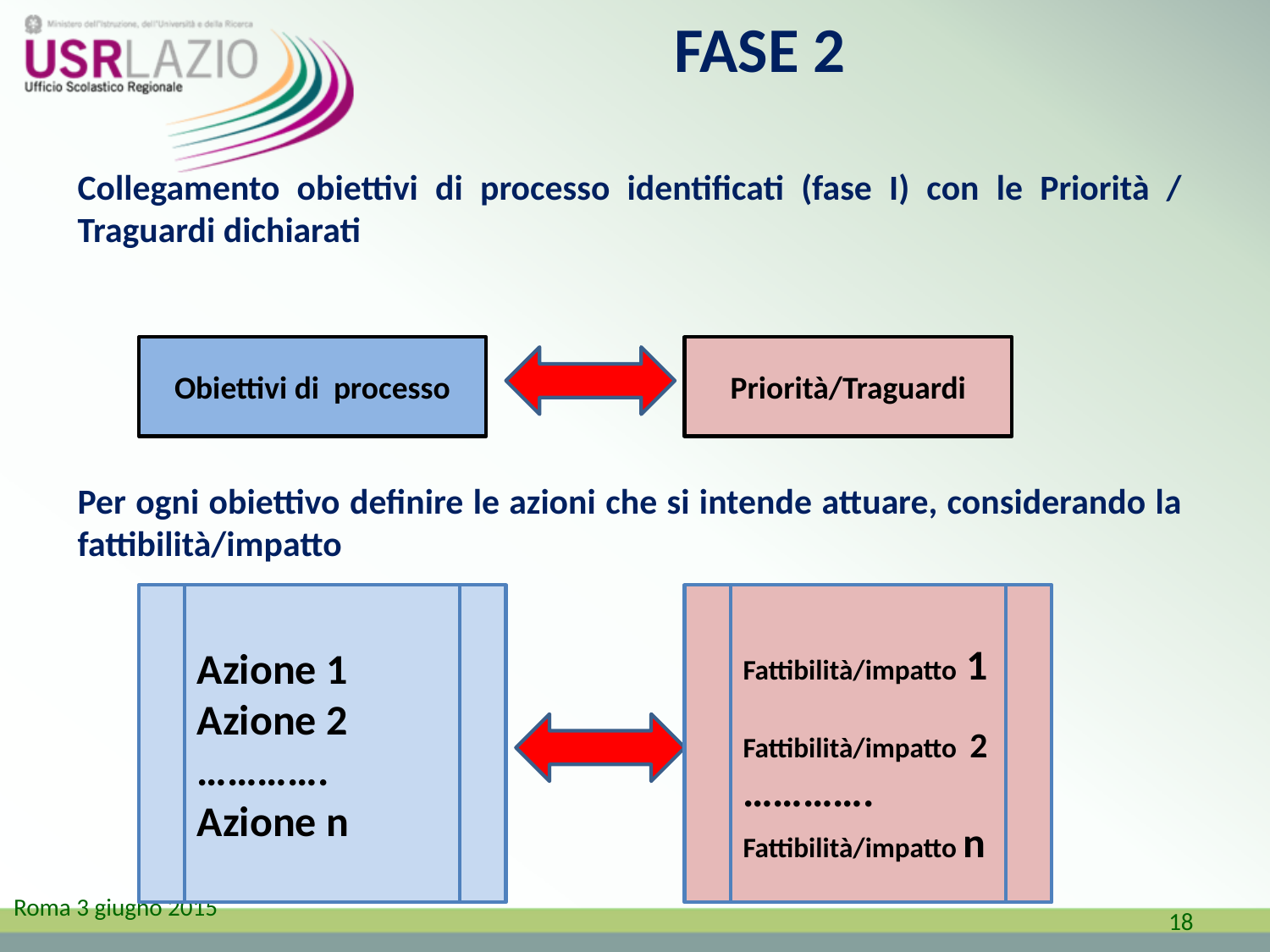

# FASE 2
Collegamento obiettivi di processo identificati (fase I) con le Priorità / Traguardi dichiarati

Per ogni obiettivo definire le azioni che si intende attuare, considerando la fattibilità/impatto

Obiettivi di  processo
Priorità/Traguardi

Azione 1
Azione 2
………….
Azione n

Fattibilità/impatto 1

Fattibilità/impatto  2
………….
Fattibilità/impatto n

18
Roma 3 giugno 2015